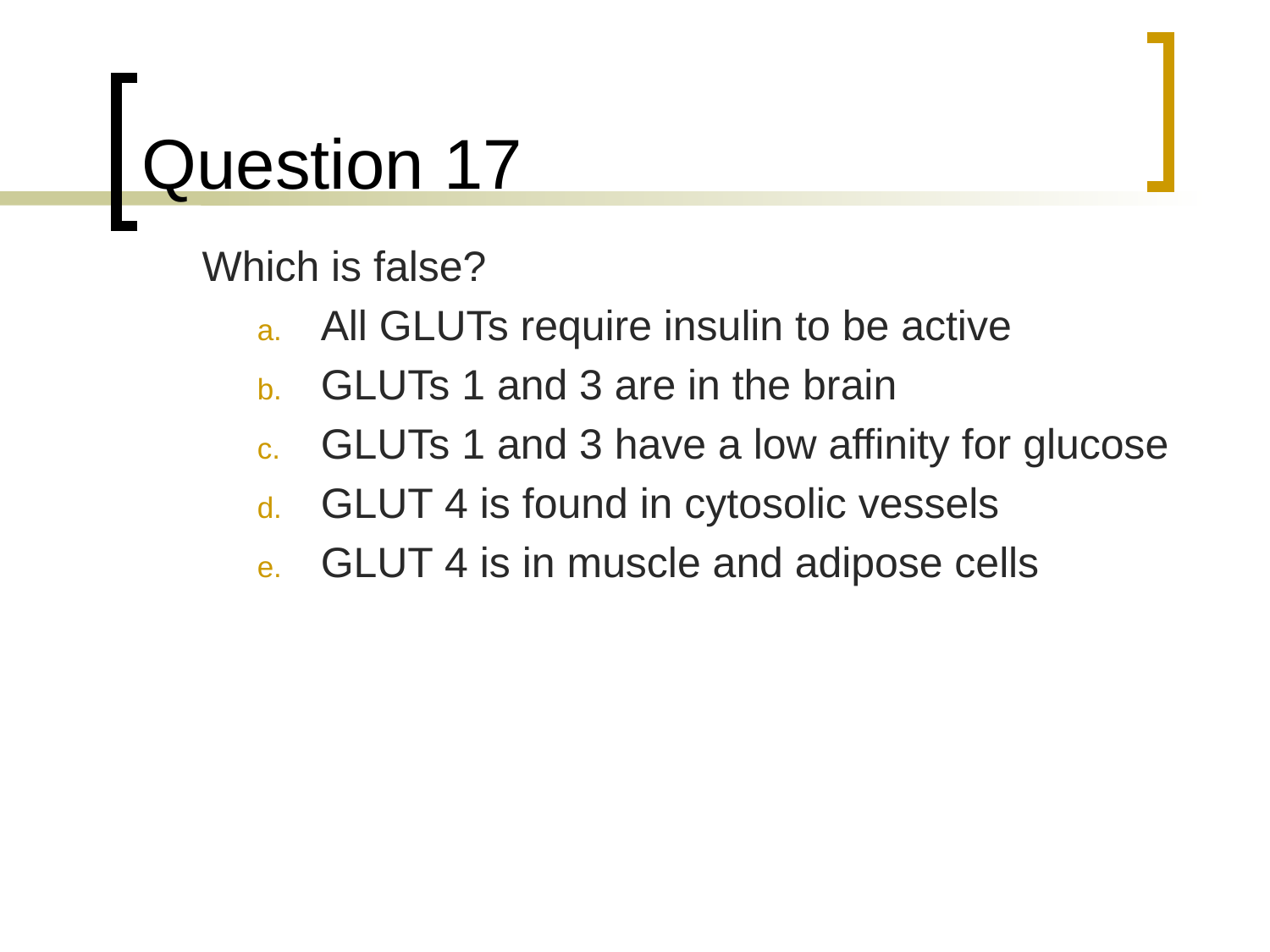

# Question 17
	Which is false?
All GLUTs require insulin to be active
GLUTs 1 and 3 are in the brain
GLUTs 1 and 3 have a low affinity for glucose
GLUT 4 is found in cytosolic vessels
GLUT 4 is in muscle and adipose cells